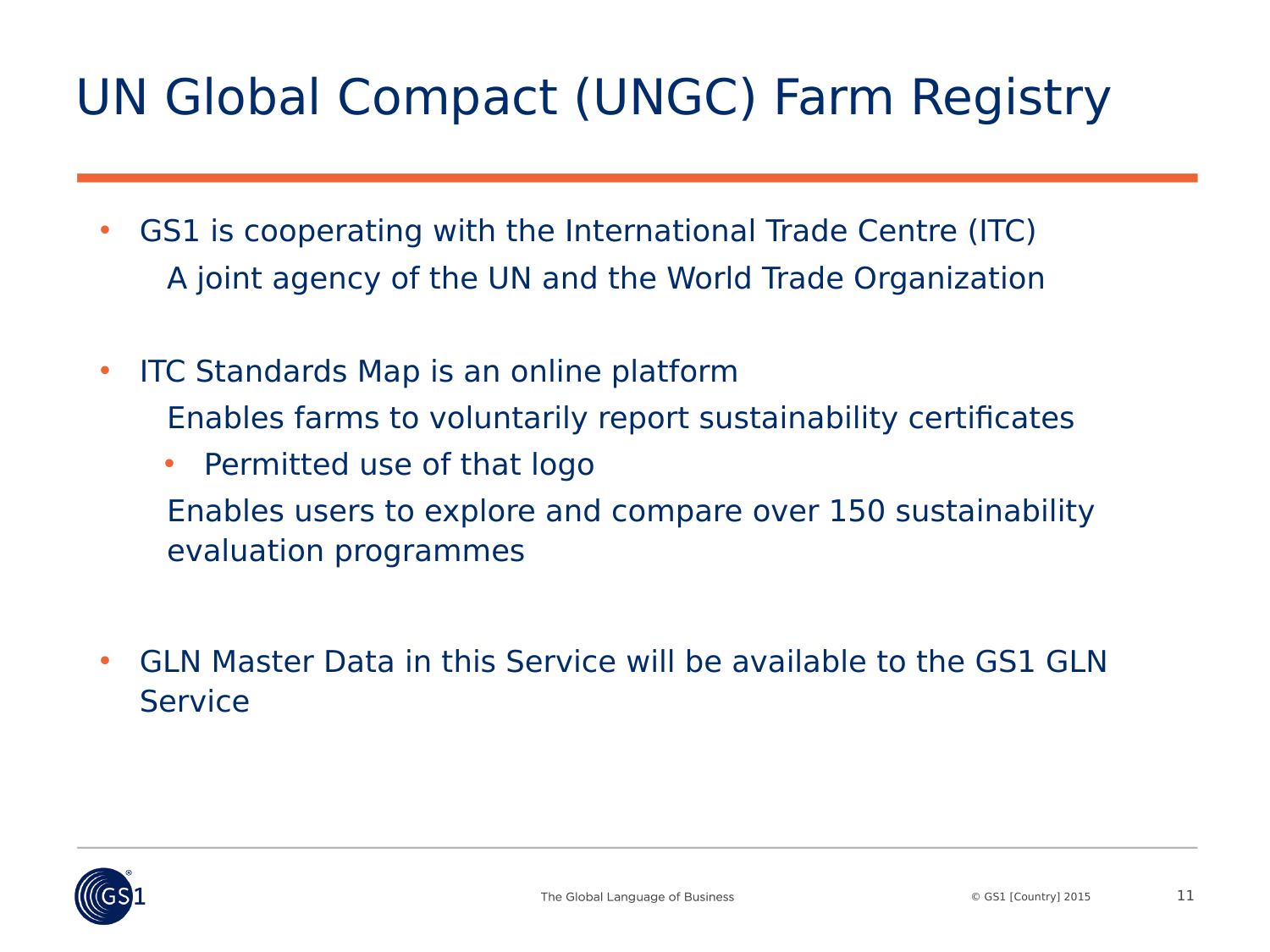

# UN Global Compact (UNGC) Farm Registry
GS1 is cooperating with the International Trade Centre (ITC)
A joint agency of the UN and the World Trade Organization

ITC Standards Map is an online platform
Enables farms to voluntarily report sustainability certificates
Permitted use of that logo
Enables users to explore and compare over 150 sustainability evaluation programmes

GLN Master Data in this Service will be available to the GS1 GLN Service

11